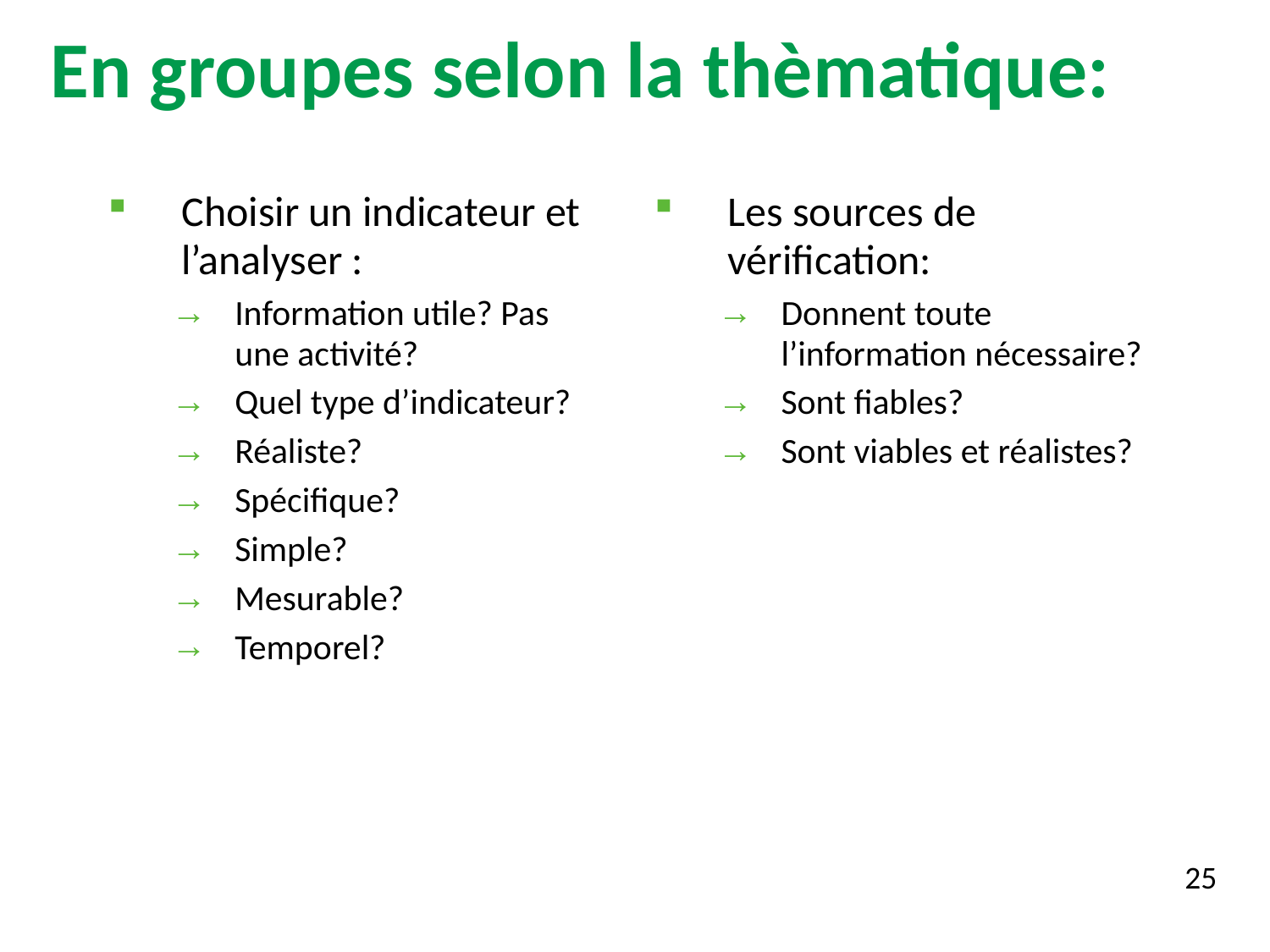

En groupes selon la thèmatique:
Choisir un indicateur et l’analyser :
Information utile? Pas une activité?
Quel type d’indicateur?
Réaliste?
Spécifique?
Simple?
Mesurable?
Temporel?
Les sources de vérification:
Donnent toute l’information nécessaire?
Sont fiables?
Sont viables et réalistes?

25